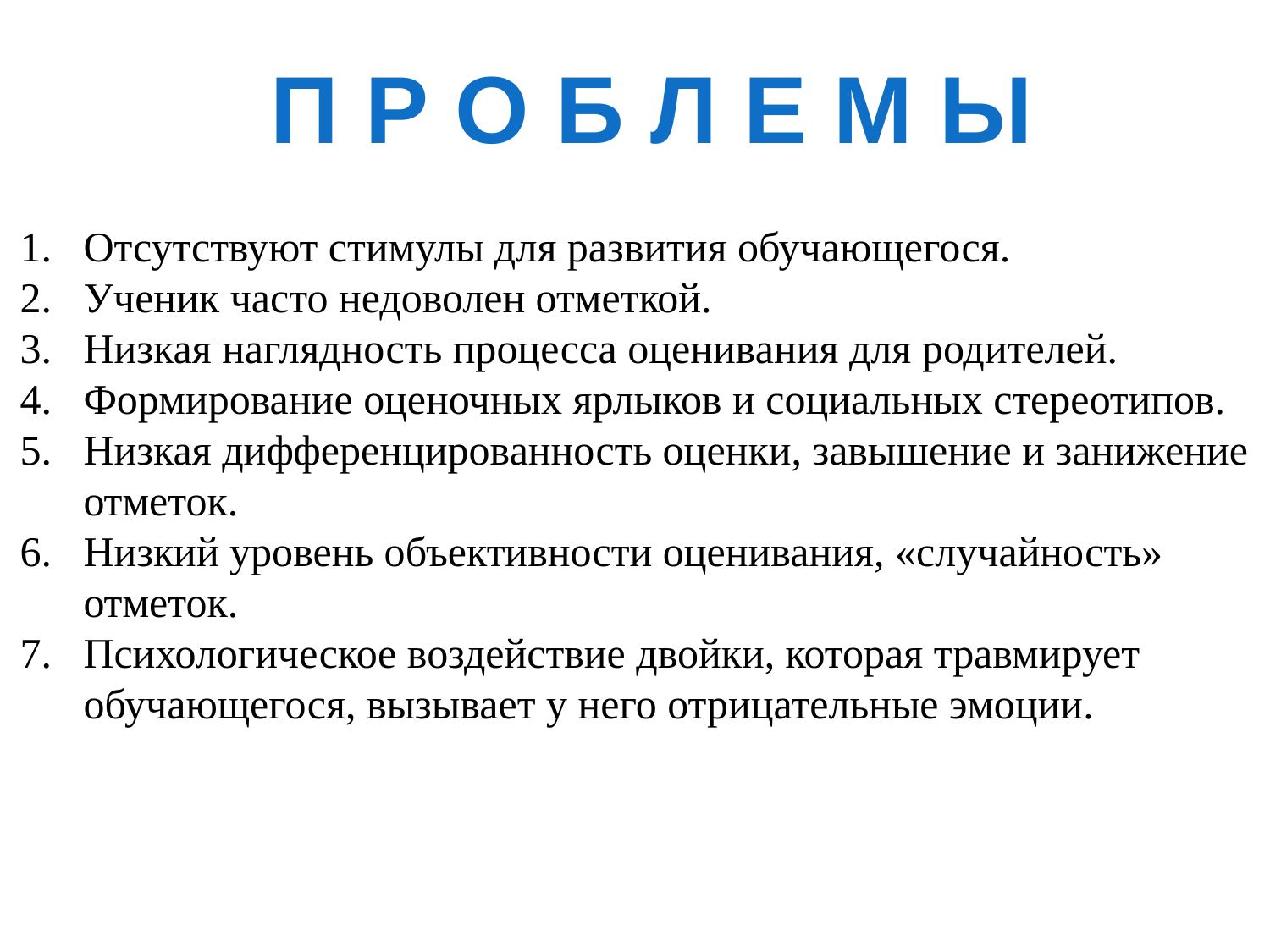

П Р О Б Л Е М Ы
Отсутствуют стимулы для развития обучающегося.
Ученик часто недоволен отметкой.
Низкая наглядность процесса оценивания для родителей.
Формирование оценочных ярлыков и социальных стереотипов.
Низкая дифференцированность оценки, завышение и занижение отметок.
Низкий уровень объективности оценивания, «случайность» отметок.
Психологическое воздействие двойки, которая травмирует обучающегося, вызывает у него отрицательные эмоции.